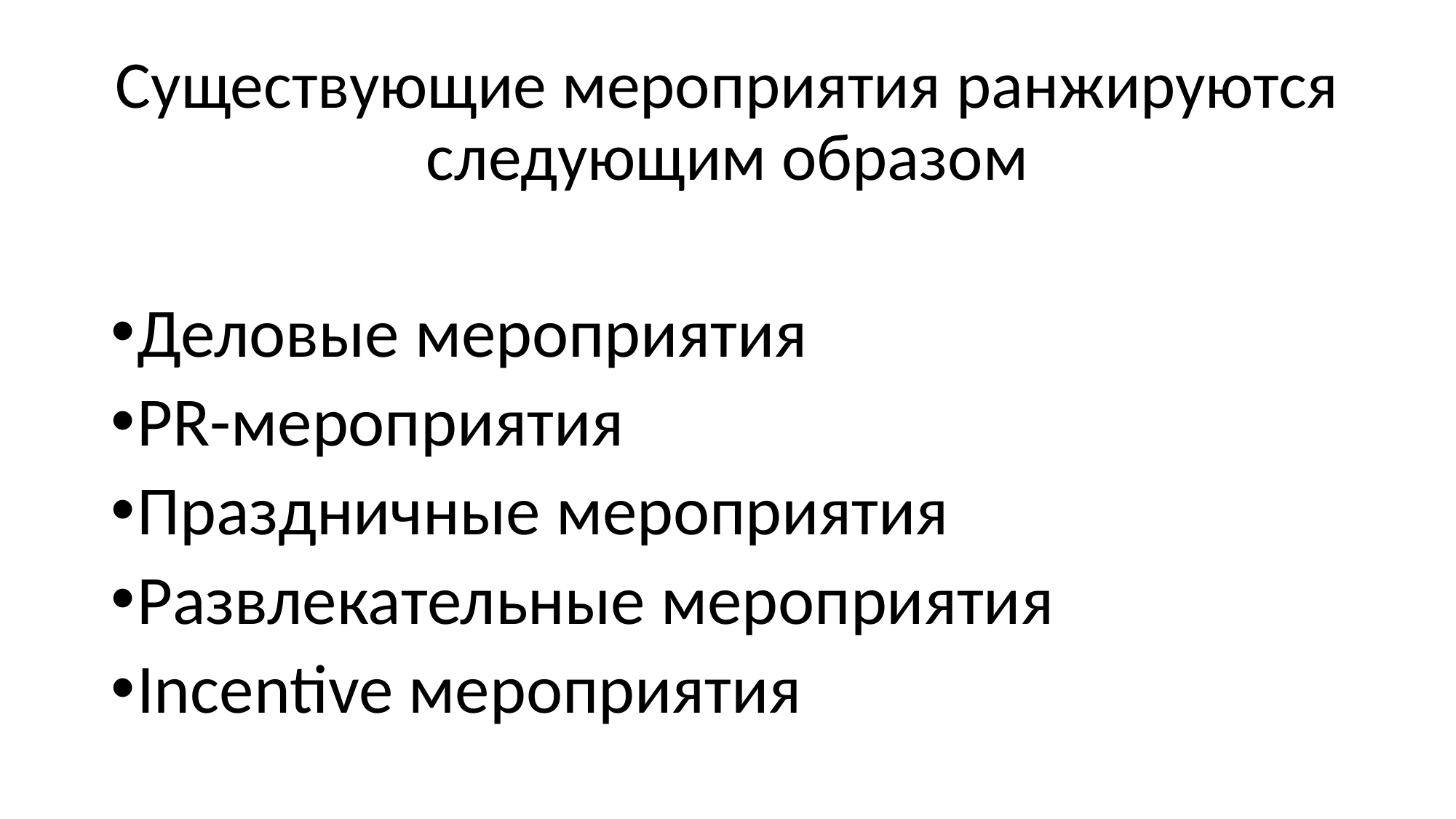

# Существующие мероприятия ранжируются следующим образом
Деловые мероприятия
PR-мероприятия
Праздничные мероприятия
Развлекательные мероприятия
Incentive мероприятия